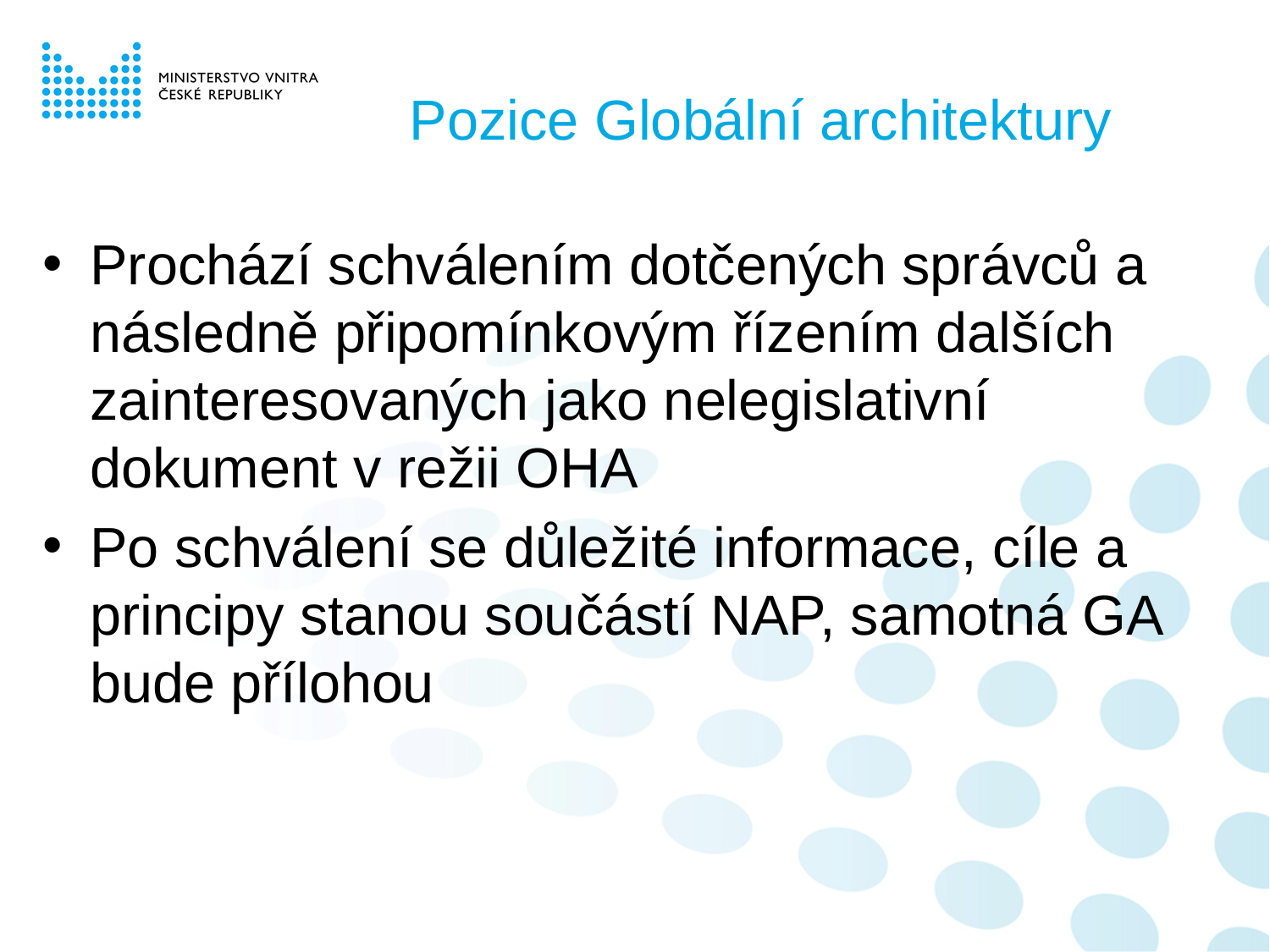

# Pozice Globální architektury
Prochází schválením dotčených správců a následně připomínkovým řízením dalších zainteresovaných jako nelegislativní dokument v režii OHA
Po schválení se důležité informace, cíle a principy stanou součástí NAP, samotná GA bude přílohou